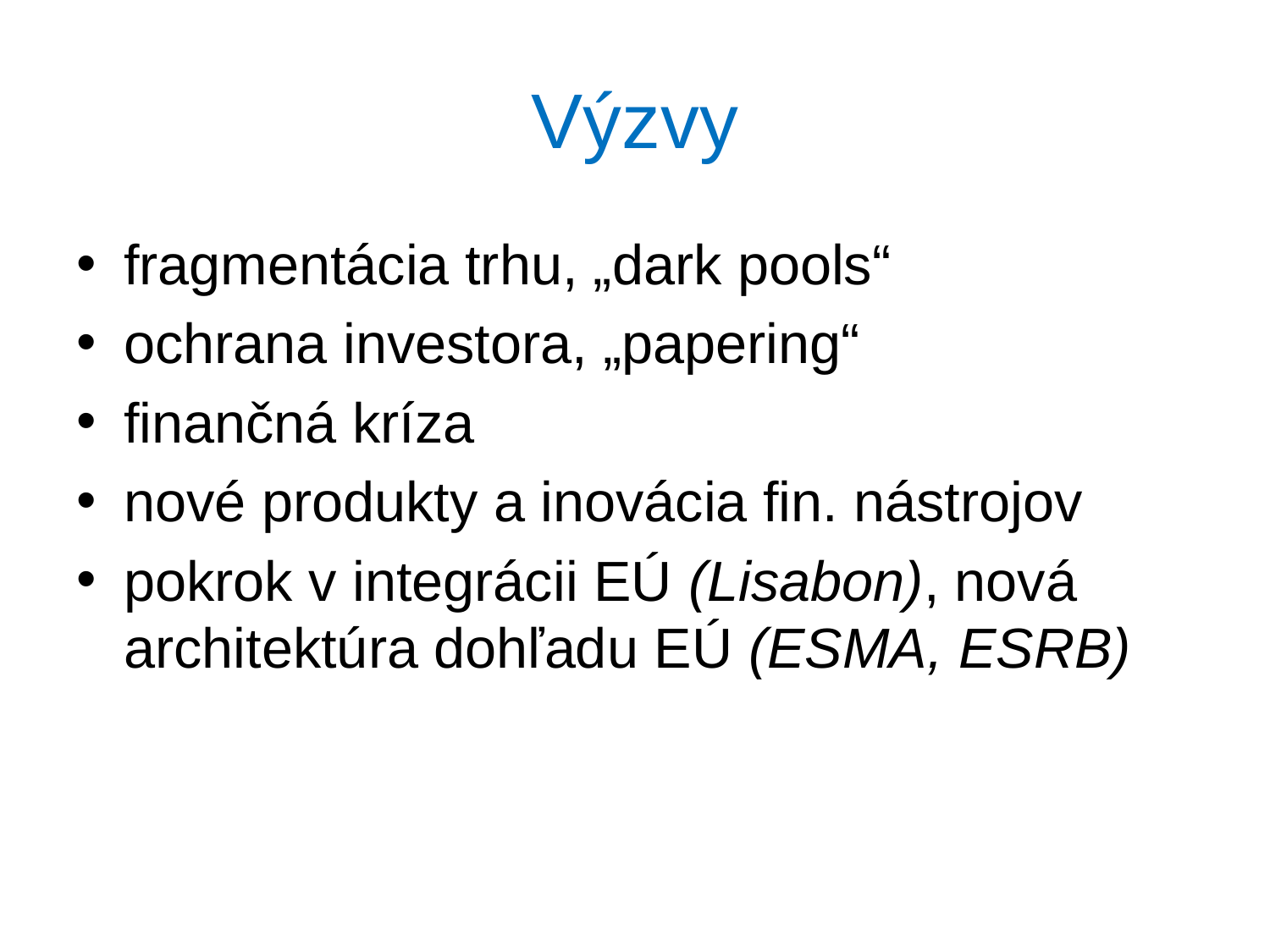

# Výzvy
fragmentácia trhu, „dark pools“
ochrana investora, „papering“
finančná kríza
nové produkty a inovácia fin. nástrojov
pokrok v integrácii EÚ (Lisabon), nová architektúra dohľadu EÚ (ESMA, ESRB)